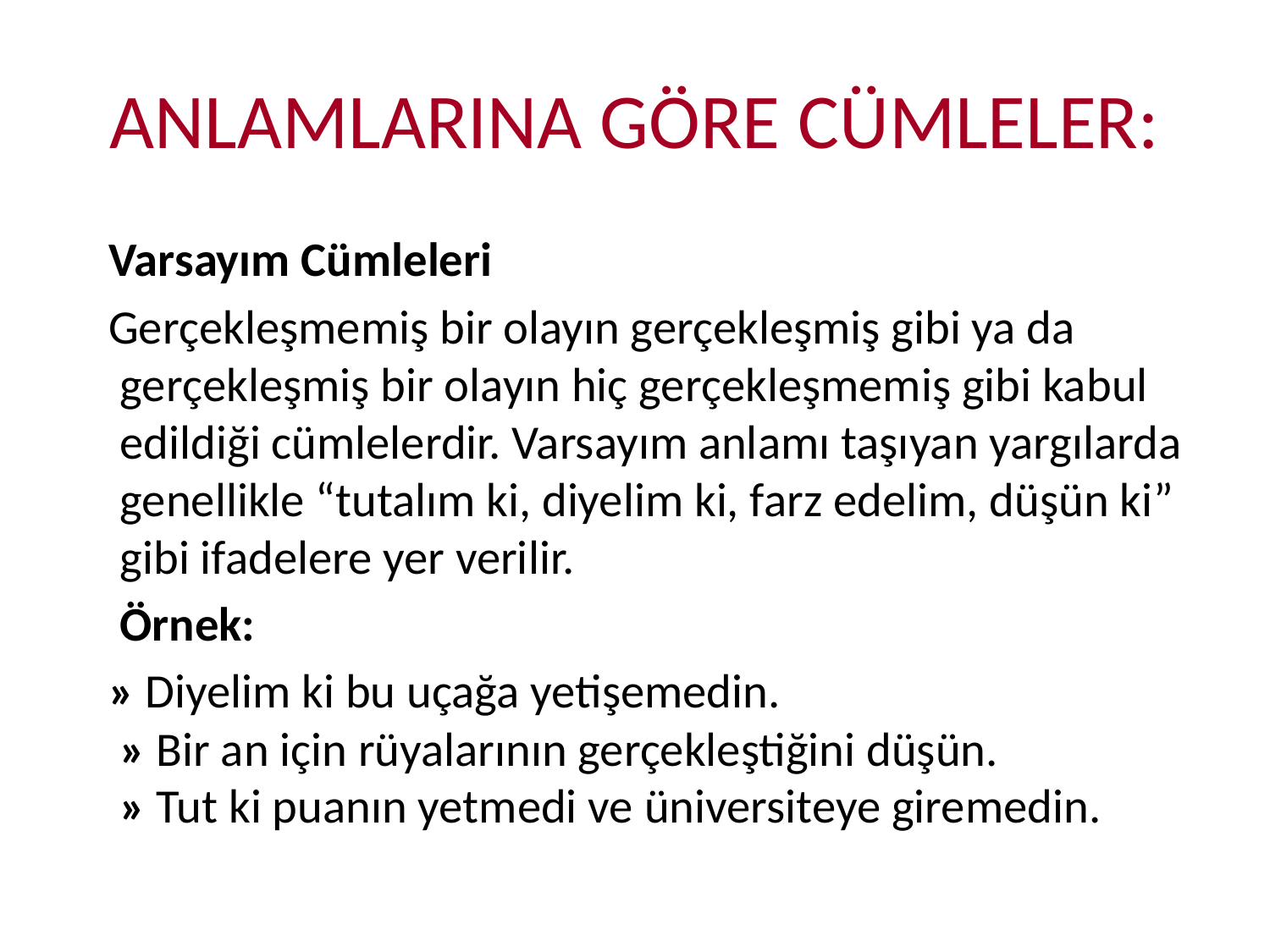

# ANLAMLARINA GÖRE CÜMLELER:
   Varsayım Cümleleri
   Gerçekleşmemiş bir olayın gerçekleşmiş gibi ya da gerçekleşmiş bir olayın hiç gerçekleşmemiş gibi kabul edildiği cümlelerdir. Varsayım anlamı taşıyan yargılarda genellikle “tutalım ki, diyelim ki, farz edelim, düşün ki” gibi ifadelere yer verilir.
    Örnek:
   » Diyelim ki bu uçağa yetişemedin.
» Bir an için rüyalarının gerçekleştiğini düşün.
» Tut ki puanın yetmedi ve üniversiteye giremedin.